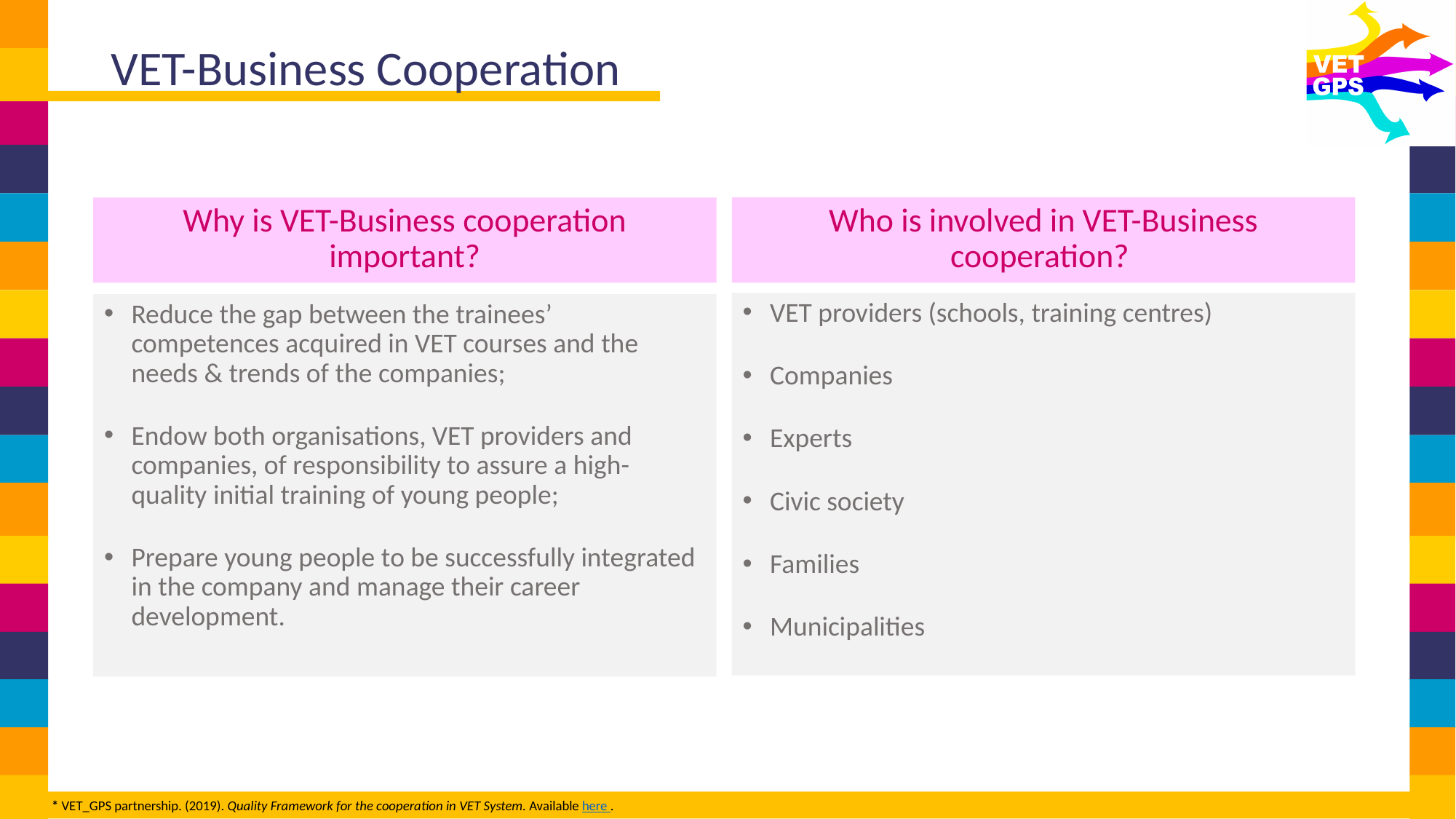

# VET-Business Cooperation
Why is VET-Business cooperation important?
Who is involved in VET-Business cooperation?
VET providers (schools, training centres)
Companies
Experts
Civic society
Families
Municipalities

Reduce the gap between the trainees’ competences acquired in VET courses and the needs & trends of the companies;
Endow both organisations, VET providers and companies, of responsibility to assure a high-quality initial training of young people;
Prepare young people to be successfully integrated in the company and manage their career development.
* VET_GPS partnership. (2019). Quality Framework for the cooperation in VET System. Available here .